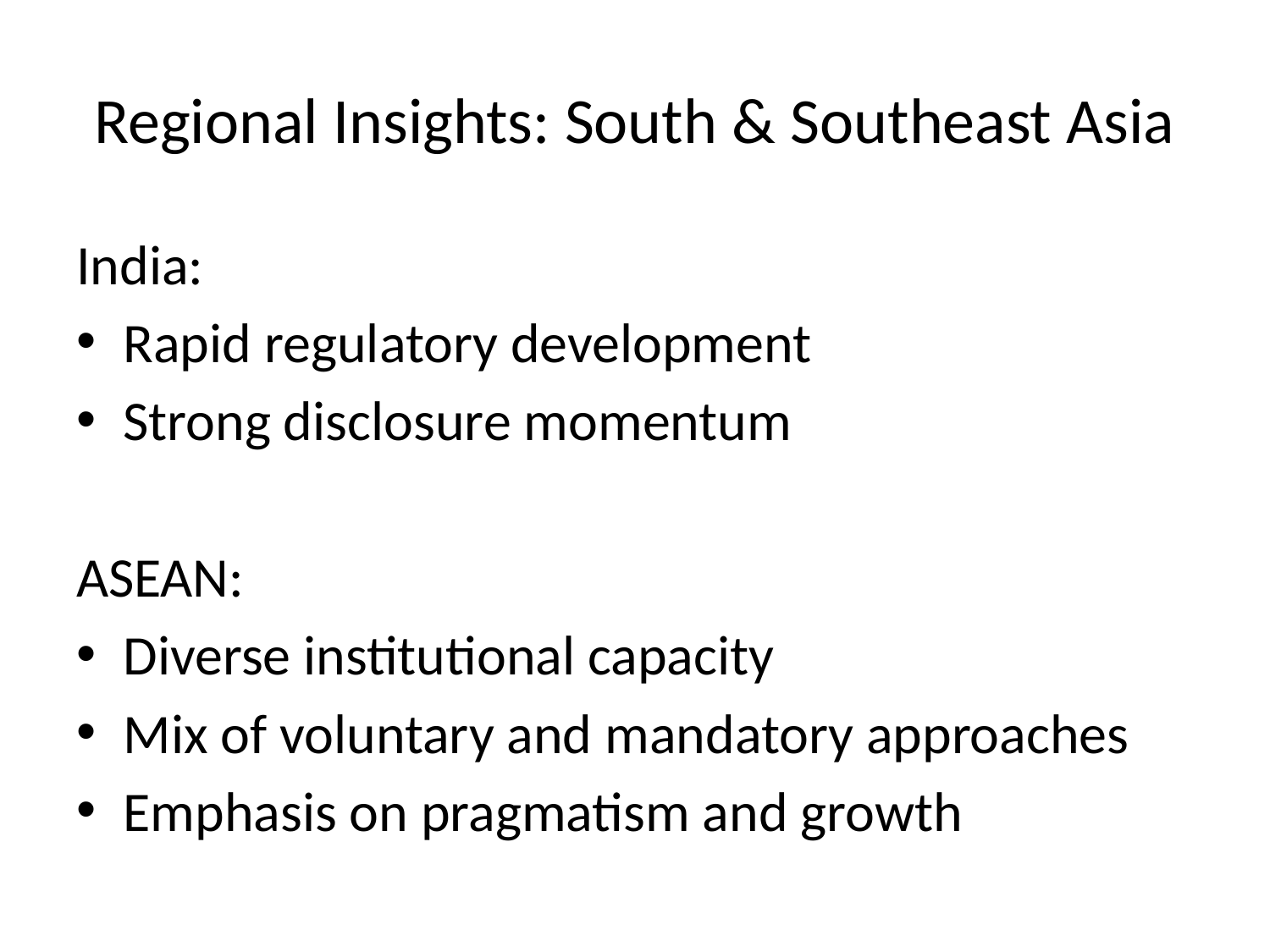

# Regional Insights: South & Southeast Asia
India:
Rapid regulatory development
Strong disclosure momentum

ASEAN:
Diverse institutional capacity
Mix of voluntary and mandatory approaches
Emphasis on pragmatism and growth